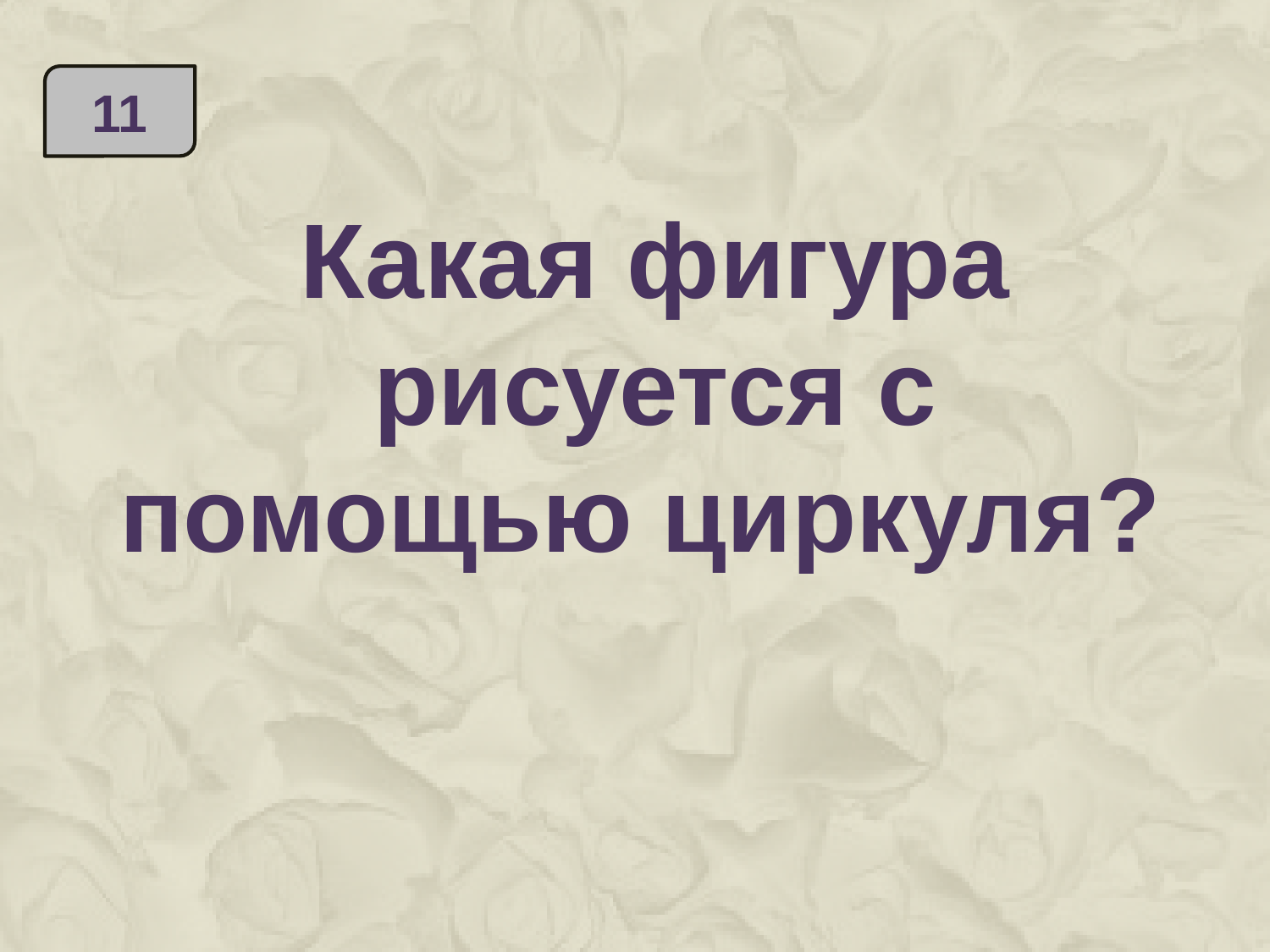

11
Какая фигура рисуется с помощью циркуля?